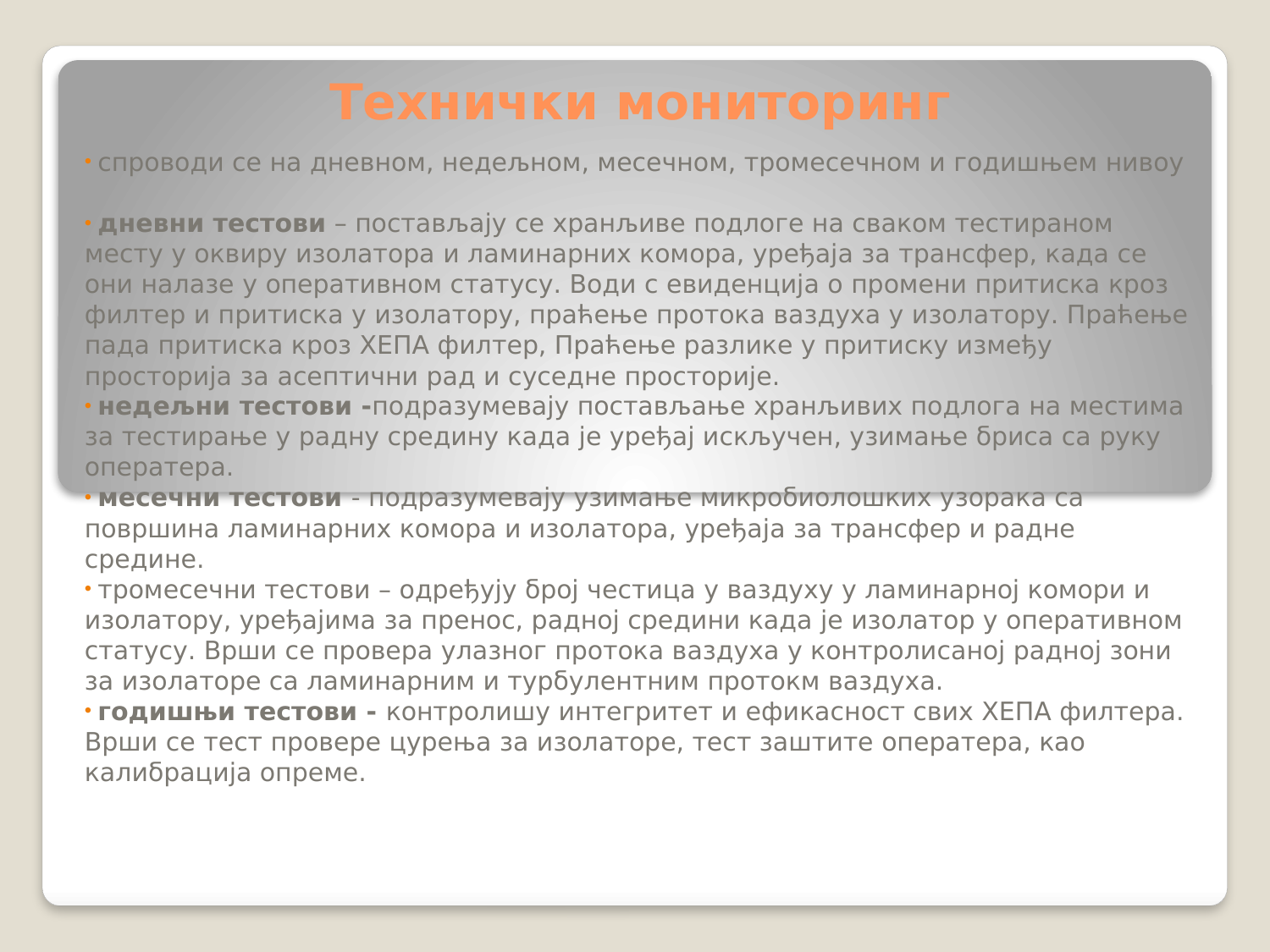

# Технички мониторинг
 спроводи се на дневном, недељном, месечном, тромесечном и годишњем нивоу

 дневни тестови – постављају се хранљиве подлоге на сваком тестираном месту у оквиру изолатора и ламинарних комора, уређаја за трансфер, када се они налазе у оперативном статусу. Води с евиденција о промени притиска кроз филтер и притиска у изолатору, праћење протока ваздуха у изолатору. Праћење пада притиска кроз ХЕПА филтер, Праћење разлике у притиску између просторија за асептични рад и суседне просторије.
 недељни тестови -подразумевају постављање хранљивих подлога на местима за тестирање у радну средину када је уређај искључен, узимање бриса са руку оператера.
 месечни тестови - подразумевају узимање микробиолошких узорака са површина ламинарних комора и изолатора, уређаја за трансфер и радне средине.
 тромесечни тестови – одређују број честица у ваздуху у ламинарној комори и изолатору, уређајима за пренос, радној средини када је изолатор у оперативном статусу. Врши се провера улазног протока ваздуха у контролисаној радној зони за изолаторе са ламинарним и турбулентним протокм ваздуха.
 годишњи тестови - контролишу интегритет и ефикасност свих ХЕПА филтера. Врши се тест провере цурења за изолаторе, тест заштите оператера, као  калибрација опреме.